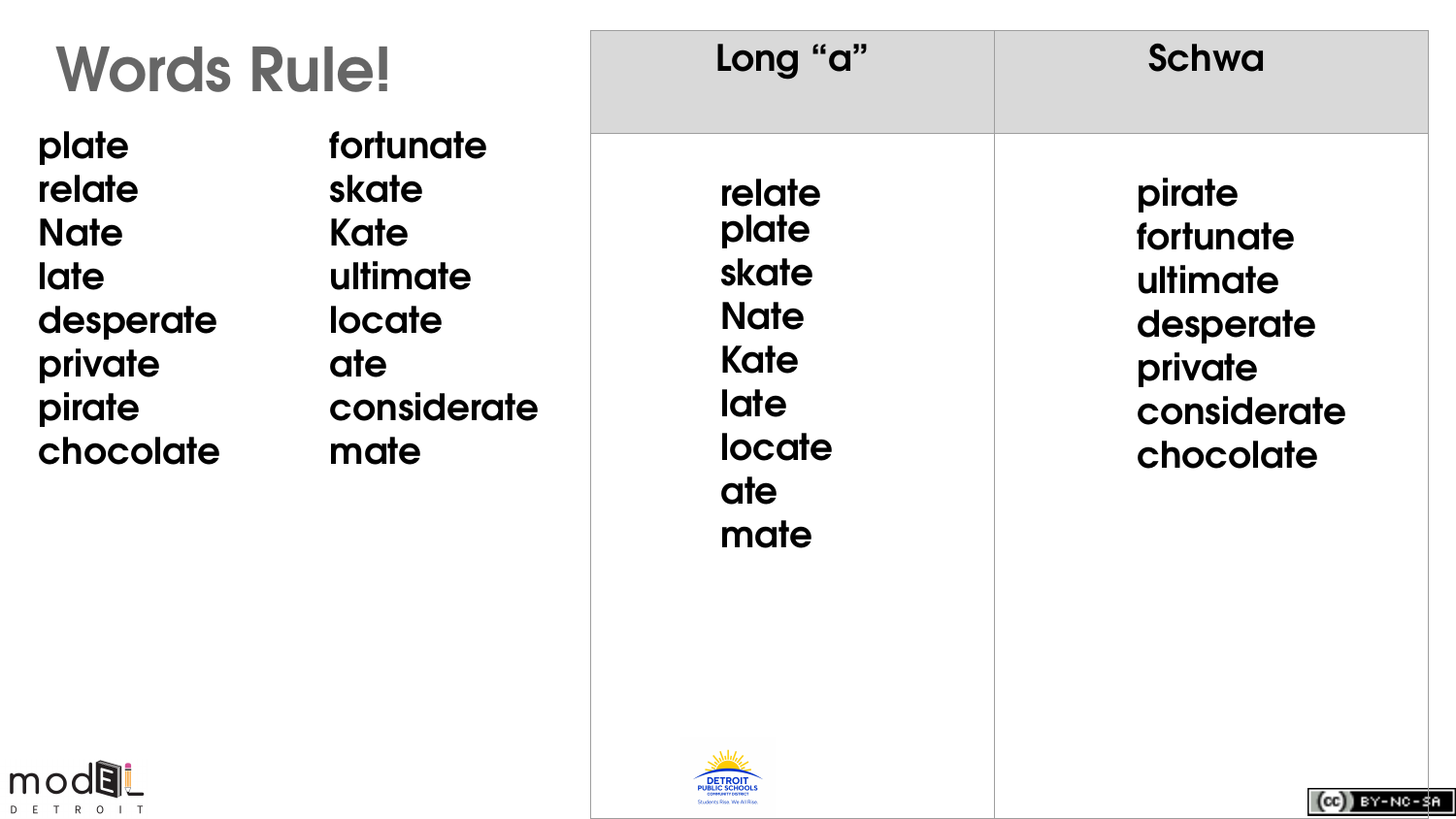

Words Rule!
| Long “a” | Schwa |
| --- | --- |
|  |  |
plate		fortunate
relate		skate
Nate		Kate
late 		ultimate
desperate	locate
private		ate
pirate		considerate
chocolate	mate
relate
pirate

fortunate
ultimate
desperate
private
considerate
chocolate

plate
skate
Nate
Kate
late
locate
ate
mate